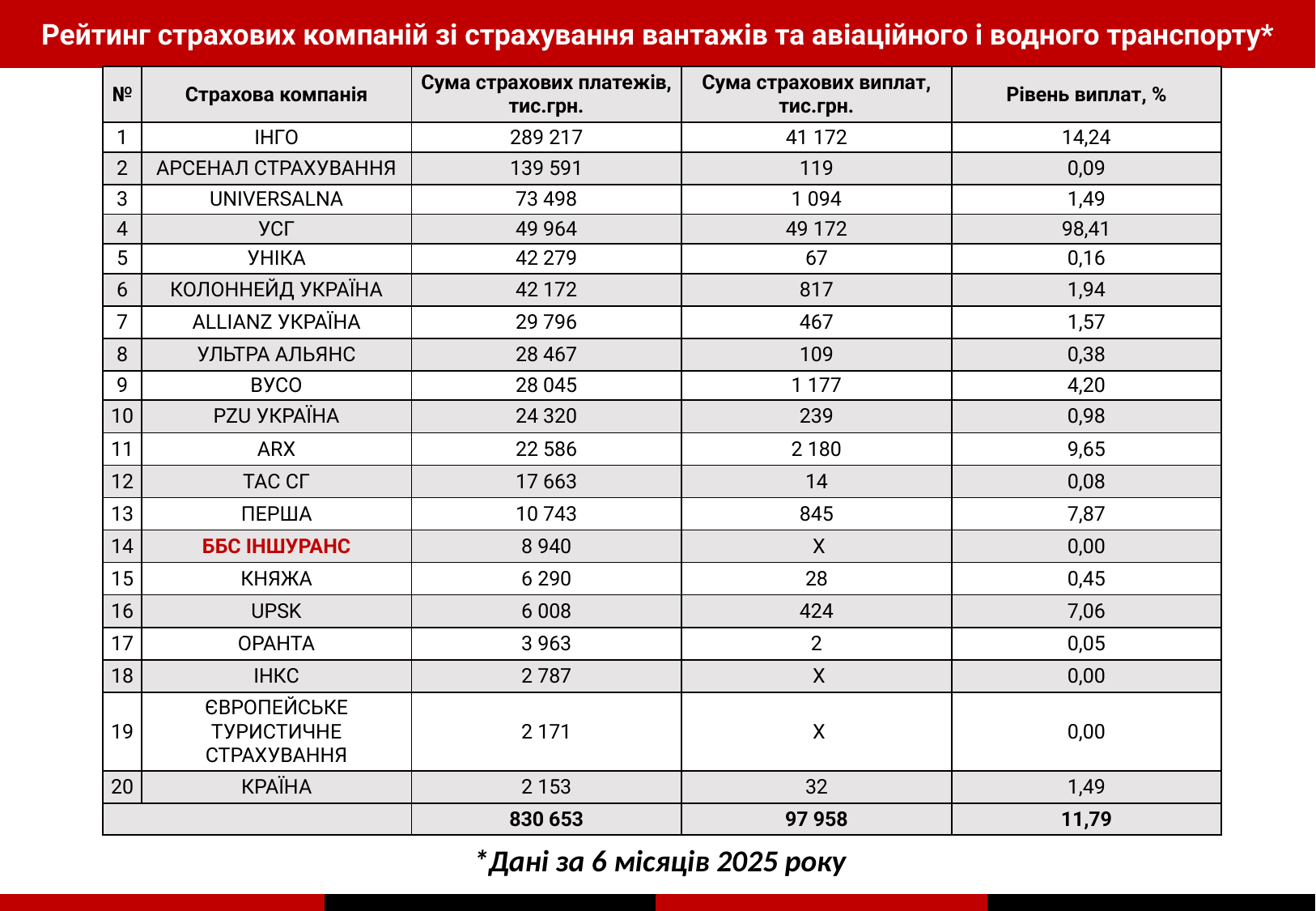

Рейтинг страхових компаній зі страхування вантажів та авіаційного і водного транспорту*
| № | Стра­хова­ компа­нія | Сума­ стра­хови­х пла­тежів, тис.грн. | Сума­ стра­хови­х випла­т, тис.грн. | Ріве­нь випла­т, % |
| --- | --- | --- | --- | --- |
| 1 | ІНГО | 289 217 | 41 172 | 14,24 |
| 2 | АРСЕНАЛ СТРАХУВАННЯ | 139 591 | 119 | 0,09 |
| 3 | UNIVERSALNA | 73 498 | 1 094 | 1,49 |
| 4 | УСГ | 49 964 | 49 172 | 98,41 |
| 5 | УНІКА | 42 279 | 67 | 0,16 |
| 6 | КОЛОННЕЙД УКРАЇНА | 42 172 | 817 | 1,94 |
| 7 | ALLIANZ УКРАЇНА | 29 796 | 467 | 1,57 |
| 8 | УЛЬТРА АЛЬЯНС | 28 467 | 109 | 0,38 |
| 9 | ВУСО | 28 045 | 1 177 | 4,20 |
| 10 | PZU УКРАЇНА | 24 320 | 239 | 0,98 |
| 11 | ARX | 22 586 | 2 180 | 9,65 |
| 12 | ТАС СГ | 17 663 | 14 | 0,08 |
| 13 | ПЕРША | 10 743 | 845 | 7,87 |
| 14 | ББС ІНШУРАНС | 8 940 | Х | 0,00 |
| 15 | КНЯЖА | 6 290 | 28 | 0,45 |
| 16 | UPSK | 6 008 | 424 | 7,06 |
| 17 | ОРАНТА | 3 963 | 2 | 0,05 |
| 18 | ІНКС | 2 787 | Х | 0,00 |
| 19 | ЄВРОПЕЙСЬКЕ ТУРИСТИЧНЕ СТРАХУВАННЯ | 2 171 | Х | 0,00 |
| 20 | КРАЇНА | 2 153 | 32 | 1,49 |
|  |  | 830 653 | 97 958 | 11,79 |
*Дані за 6 місяців 2025 року